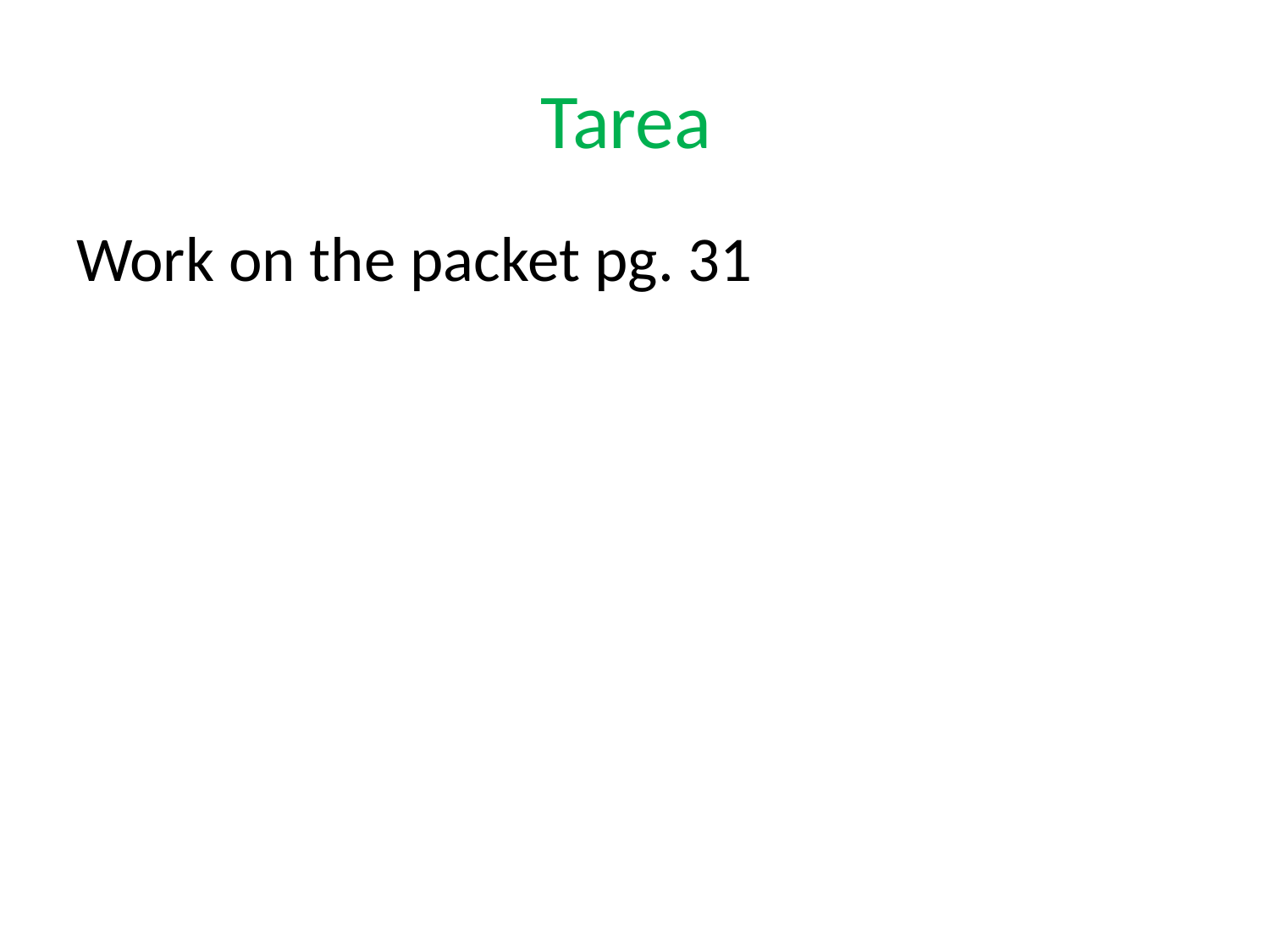

# Tarea
Work on the packet pg. 31